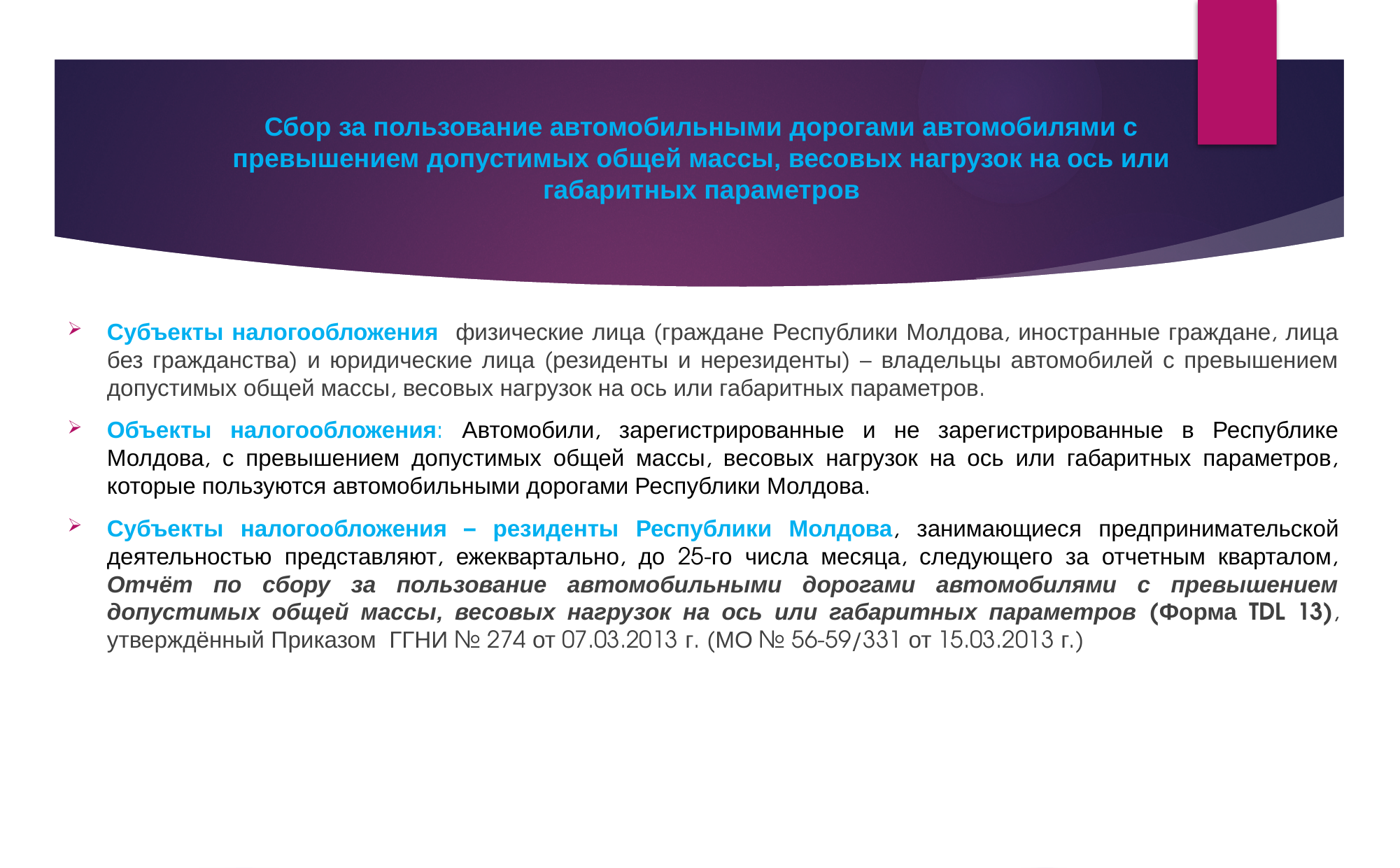

# Сбор за пользование автомобильными дорогами автомобилями с превышением допустимых общей массы, весовых нагрузок на ось или габаритных параметров

Субъекты налогообложения  физические лица (граждане Республики Молдова, иностранные граждане, лица без гражданства) и юридические лица (резиденты и нерезиденты) – владельцы автомобилей с превышением допустимых общей массы, весовых нагрузок на ось или габаритных параметров.
Объекты налогообложения: Автомобили, зарегистрированные и не зарегистрированные в Республике Молдова, с превышением допустимых общей массы, весовых нагрузок на ось или габаритных параметров, которые пользуются автомобильными дорогами Республики Молдова.
Субъекты налогообложения – резиденты Республики Молдова, занимающиеся предпринимательской деятельностью представляют, ежеквартально, до 25-го числа месяца, следующего за отчетным кварталом, Отчёт по сбору за пользование автомобильными дорогами автомобилями с превышением допустимых общей массы, весовых нагрузок на ось или габаритных параметров (Форма TDL 13), утверждённый Приказом  ГГНИ № 274 от 07.03.2013 г. (МО № 56-59/331 от 15.03.2013 г.)